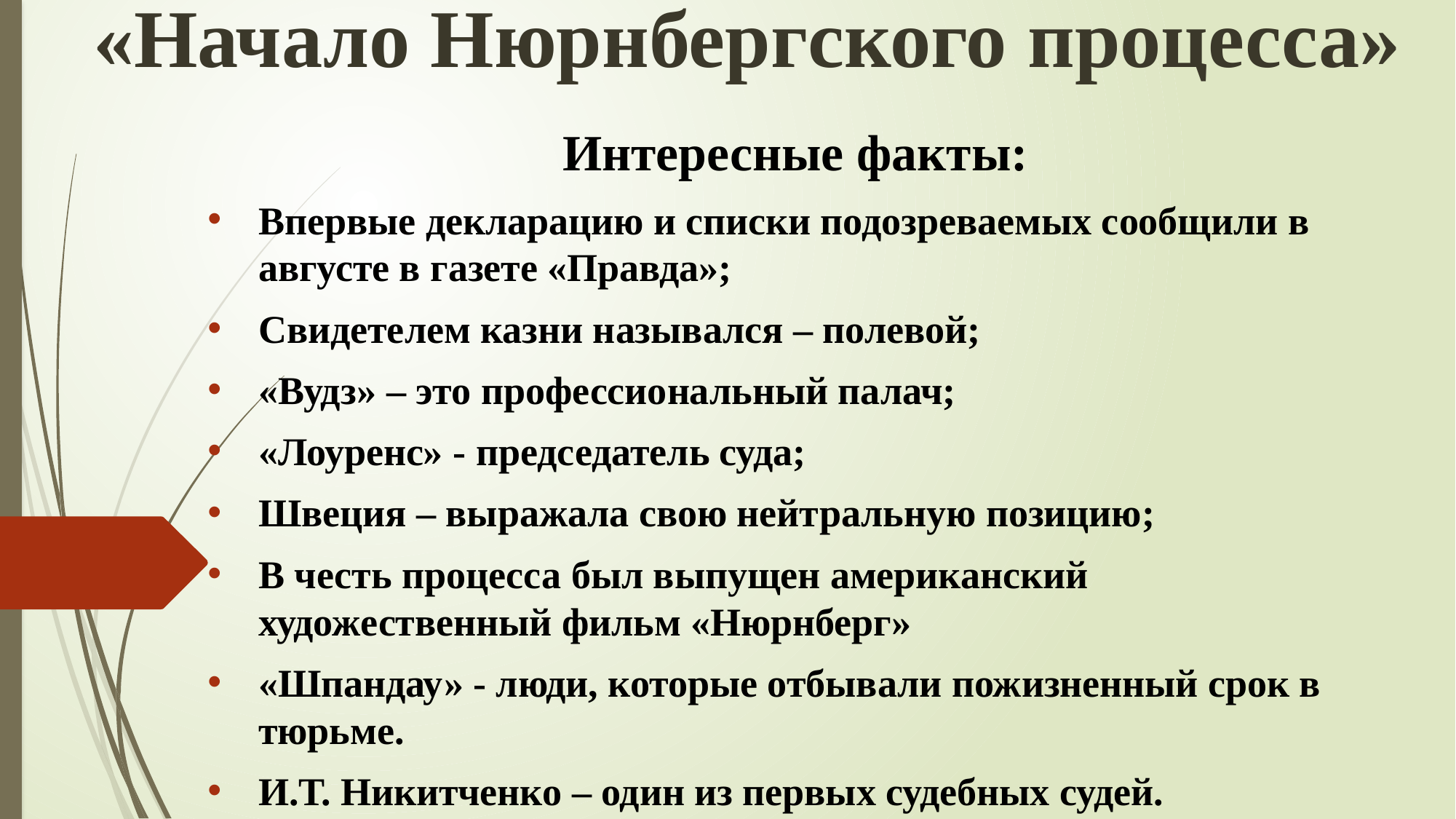

# «Начало Нюрнбергского процесса»
Интересные факты:
Впервые декларацию и списки подозреваемых сообщили в августе в газете «Правда»;
Свидетелем казни назывался – полевой;
«Вудз» – это профессиональный палач;
«Лоуренс» - председатель суда;
Швеция – выражала свою нейтральную позицию;
В честь процесса был выпущен американский художественный фильм «Нюрнберг»
«Шпандау» - люди, которые отбывали пожизненный срок в тюрьме.
И.Т. Никитченко – один из первых судебных судей.